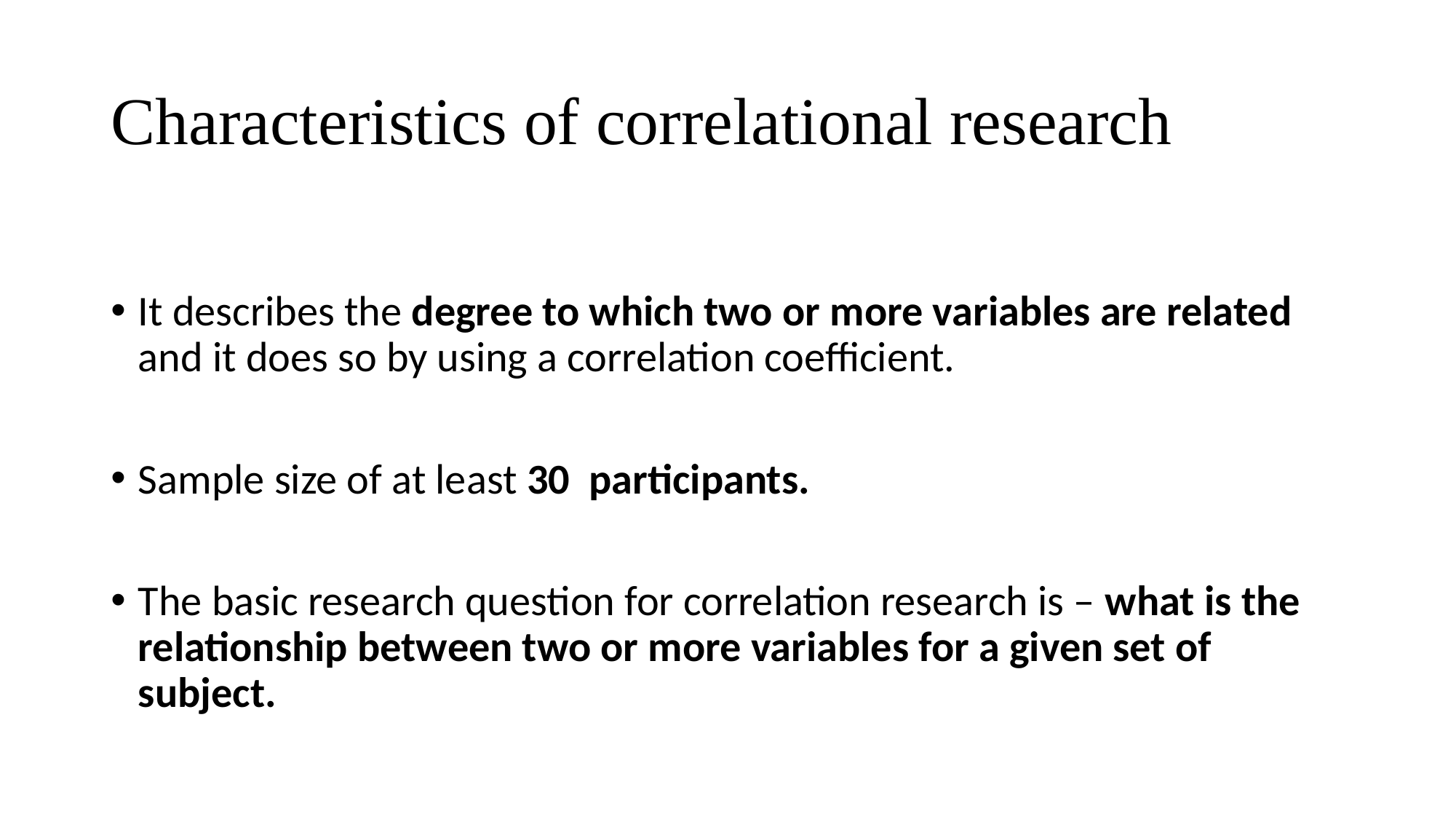

# Characteristics of correlational research

It describes the degree to which two or more variables are related and it does so by using a correlation coefficient.

Sample size of at least 30  participants.

The basic research question for correlation research is – what is the relationship between two or more variables for a given set of subject.